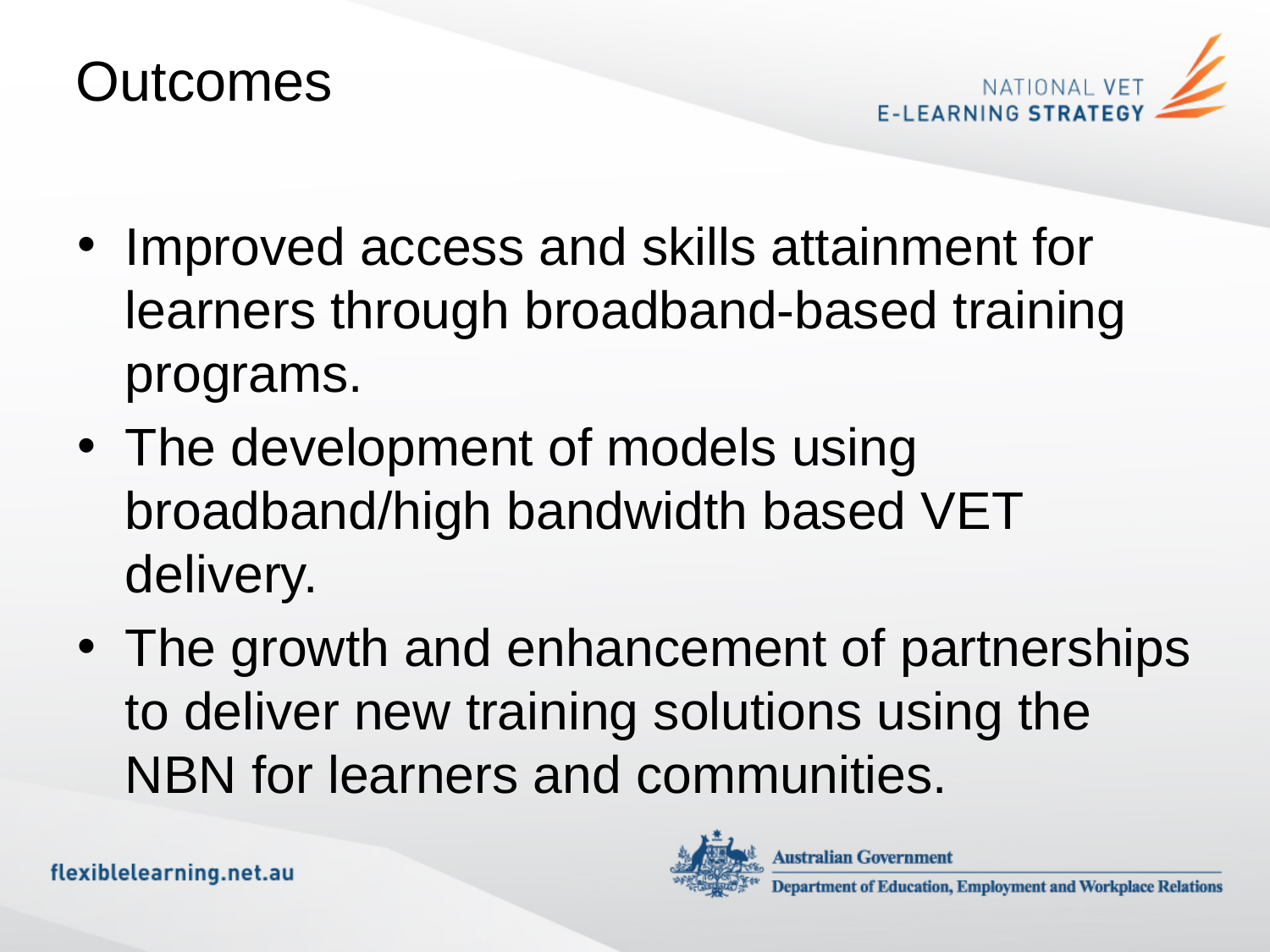

Outcomes
Improved access and skills attainment for learners through broadband-based training programs.
The development of models using broadband/high bandwidth based VET delivery.
The growth and enhancement of partnerships to deliver new training solutions using the NBN for learners and communities.